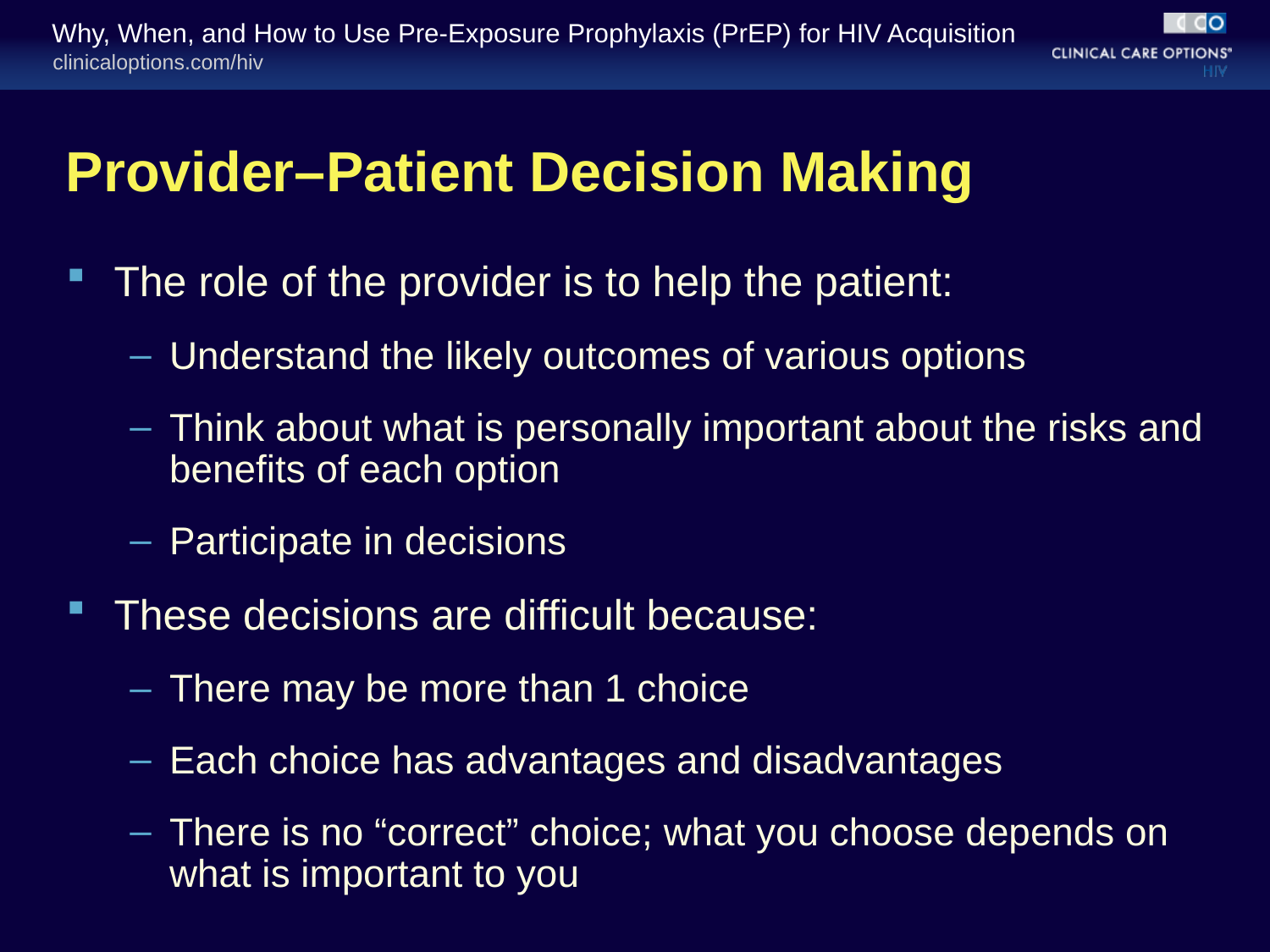

# Provider–Patient Decision Making
The role of the provider is to help the patient:
Understand the likely outcomes of various options
Think about what is personally important about the risks and benefits of each option
Participate in decisions
These decisions are difficult because:
There may be more than 1 choice
Each choice has advantages and disadvantages
There is no “correct” choice; what you choose depends on what is important to you